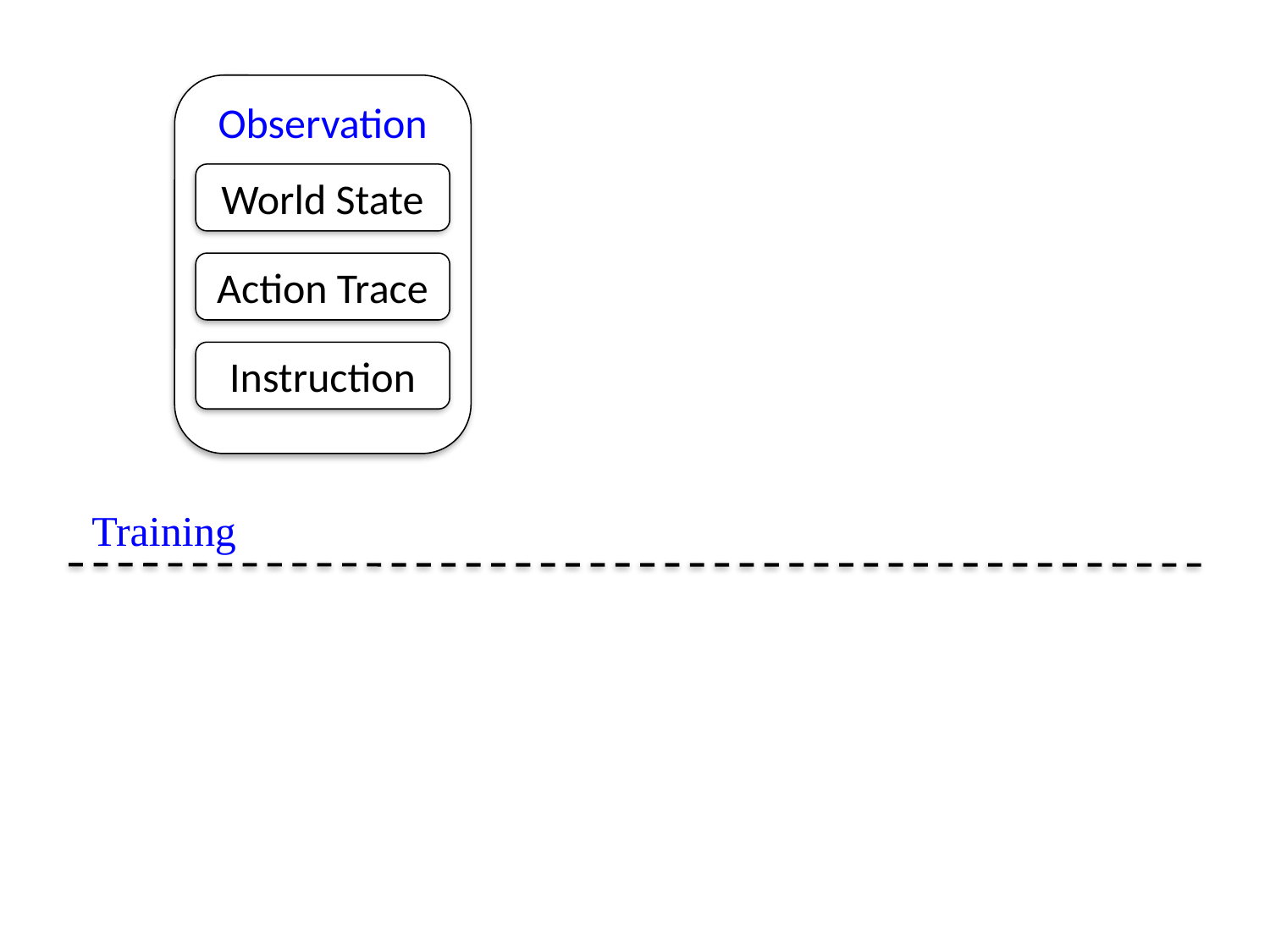

Observation
World State
Action Trace
Instruction
Training